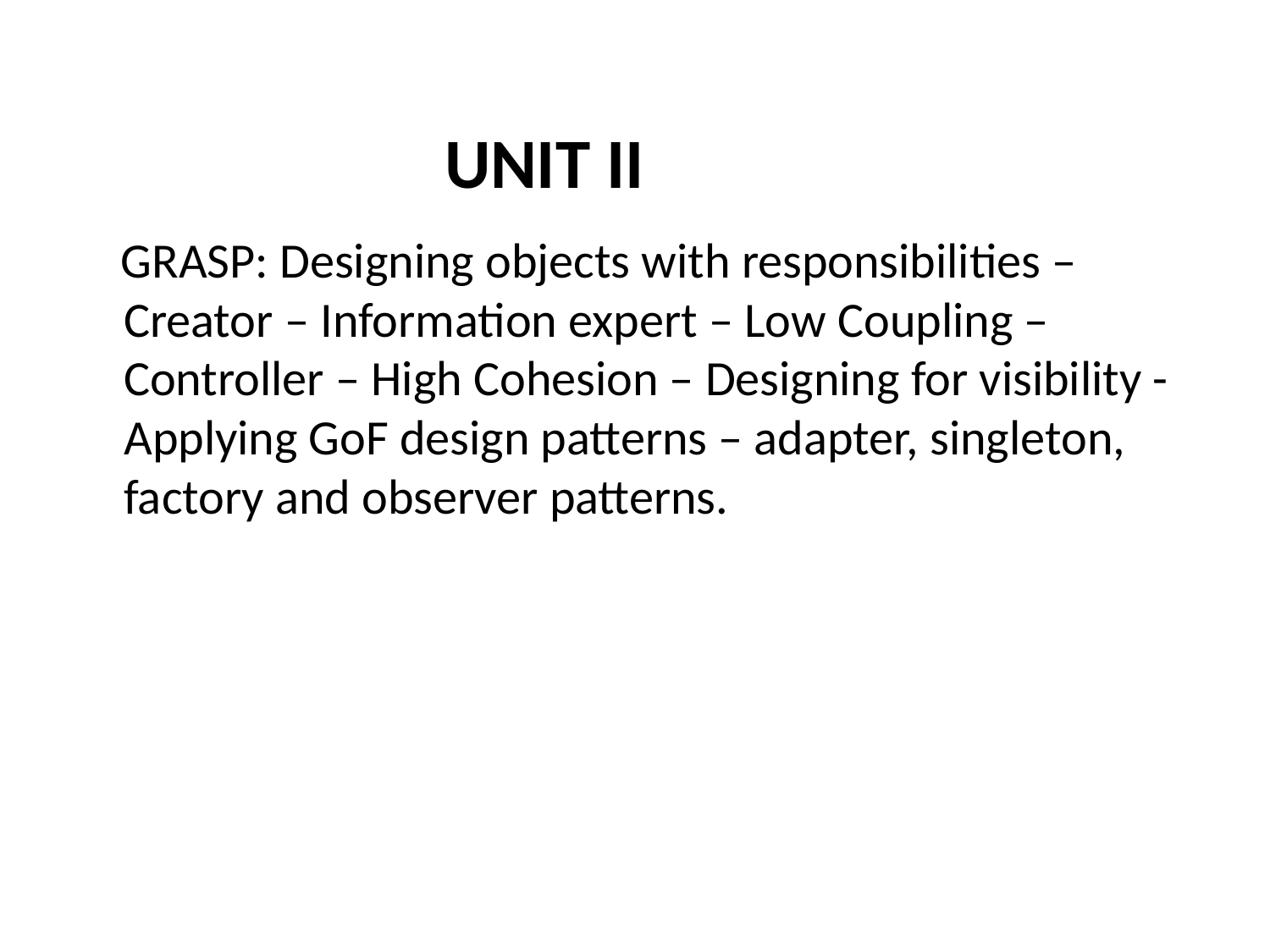

# UNIT II
    GRASP: Designing objects with responsibilities – Creator – Information expert – Low Coupling –Controller – High Cohesion – Designing for visibility - Applying GoF design patterns – adapter, singleton, factory and observer patterns.